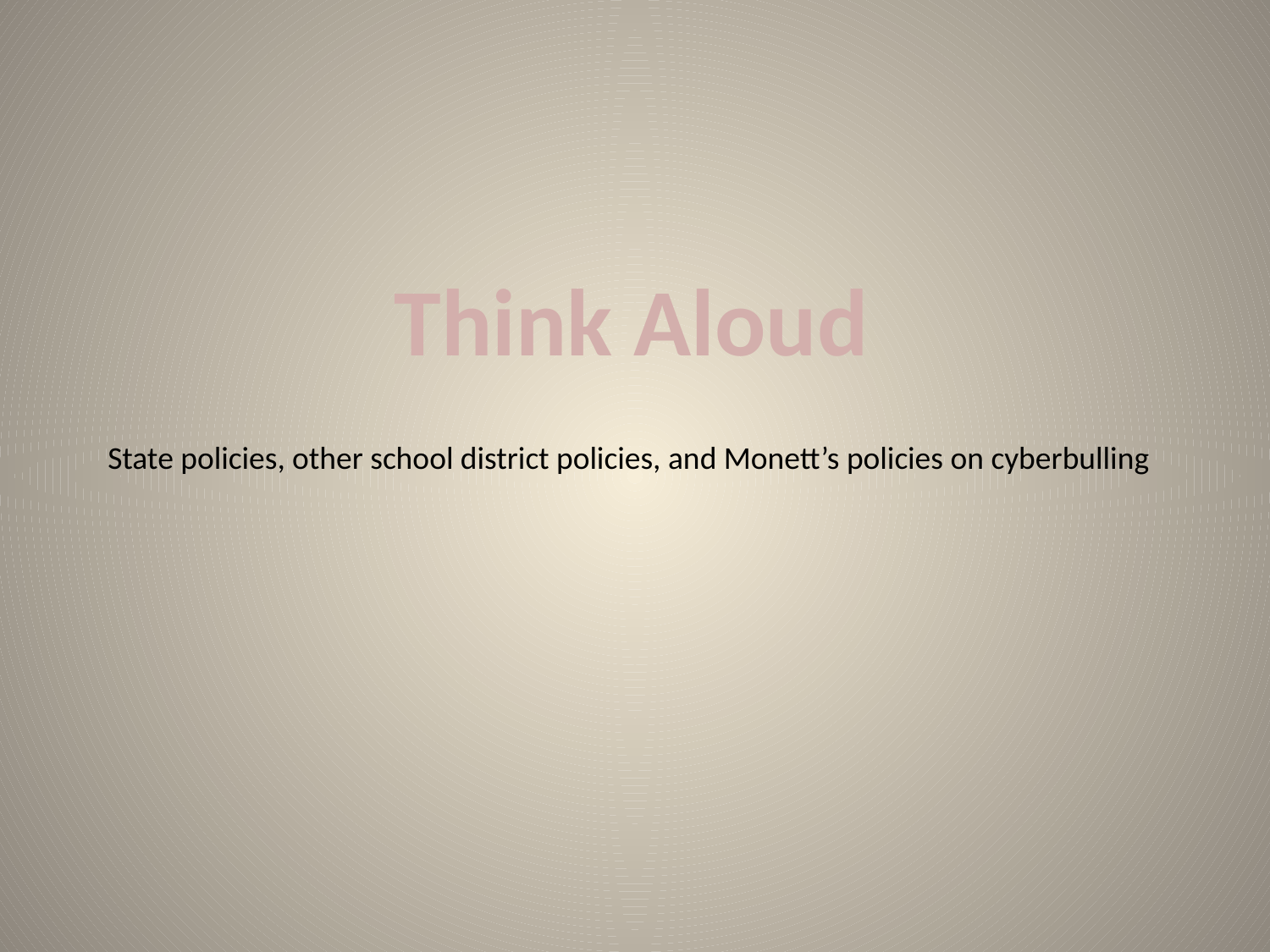

Think Aloud
State policies, other school district policies, and Monett’s policies on cyberbulling